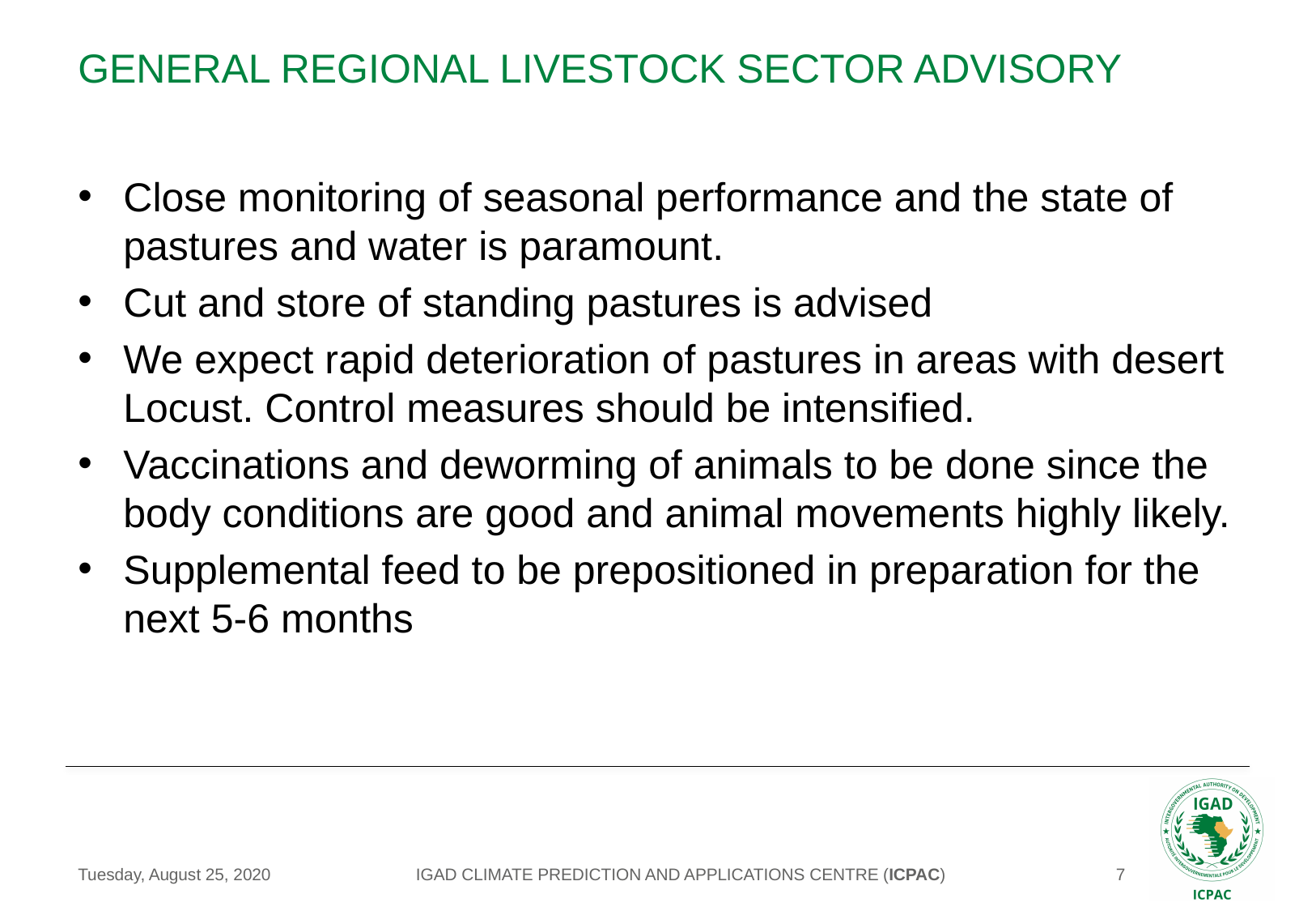

# General regional livestock sector advisory
Close monitoring of seasonal performance and the state of pastures and water is paramount.
Cut and store of standing pastures is advised
We expect rapid deterioration of pastures in areas with desert Locust. Control measures should be intensified.
Vaccinations and deworming of animals to be done since the body conditions are good and animal movements highly likely.
Supplemental feed to be prepositioned in preparation for the next 5-6 months

IGAD CLIMATE PREDICTION AND APPLICATIONS CENTRE (ICPAC)
Tuesday, August 25, 2020
7